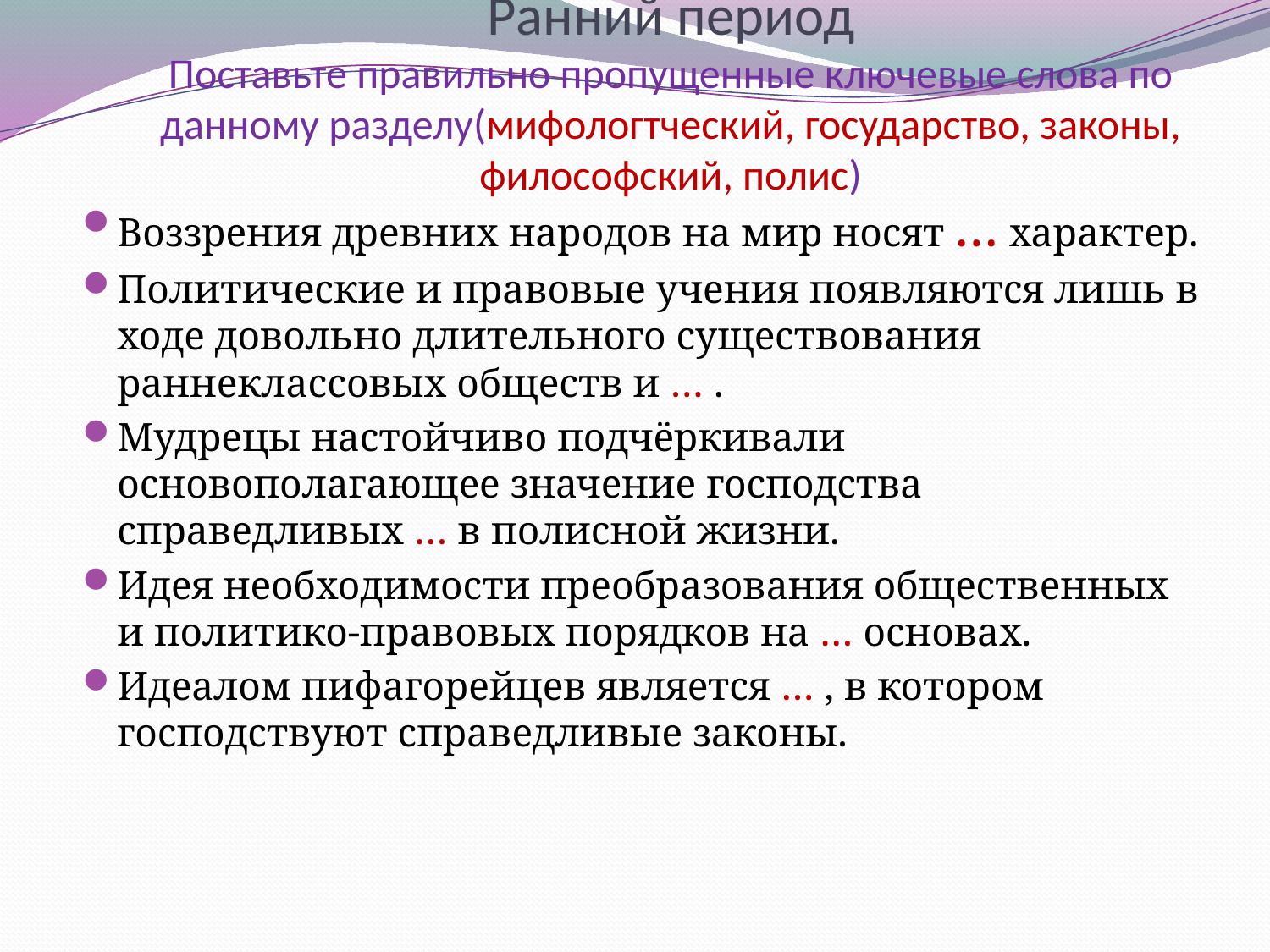

# Ранний период Поставьте правильно пропущенные ключевые слова по данному разделу(мифологтческий, государство, законы, философский, полис)
Воззрения древних народов на мир носят … характер.
Политические и правовые учения появляются лишь в ходе довольно длительного существования раннеклассовых обществ и … .
Мудрецы настойчиво подчёркивали основополагающее значение господства справедливых … в полисной жизни.
Идея необходимости преобразования общественных и политико-правовых порядков на … основах.
Идеалом пифагорейцев является … , в котором господствуют справедливые законы.